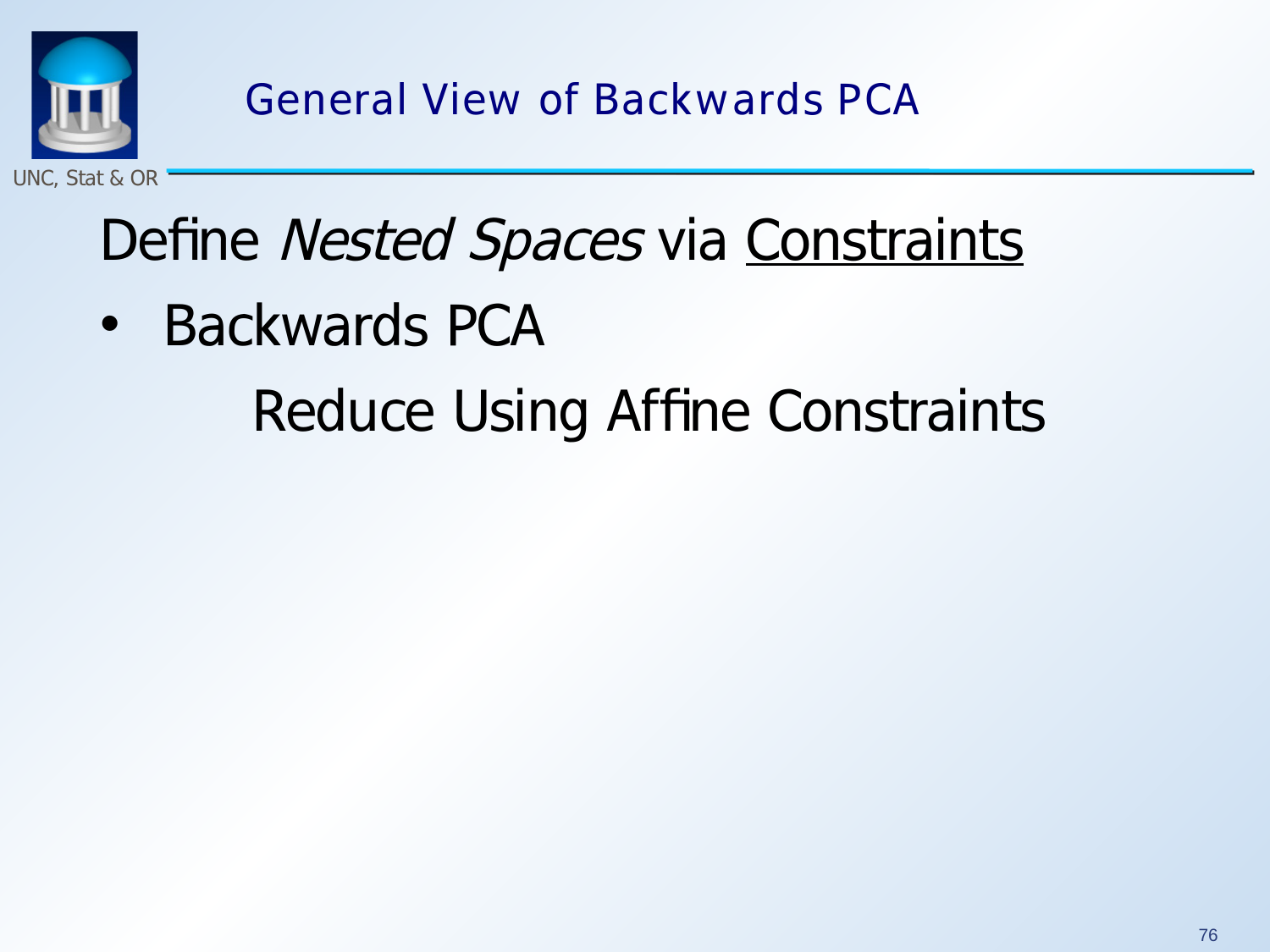

# General View of Backwards PCA
Define Nested Spaces via Constraints
Backwards PCA
Reduce Using Affine Constraints